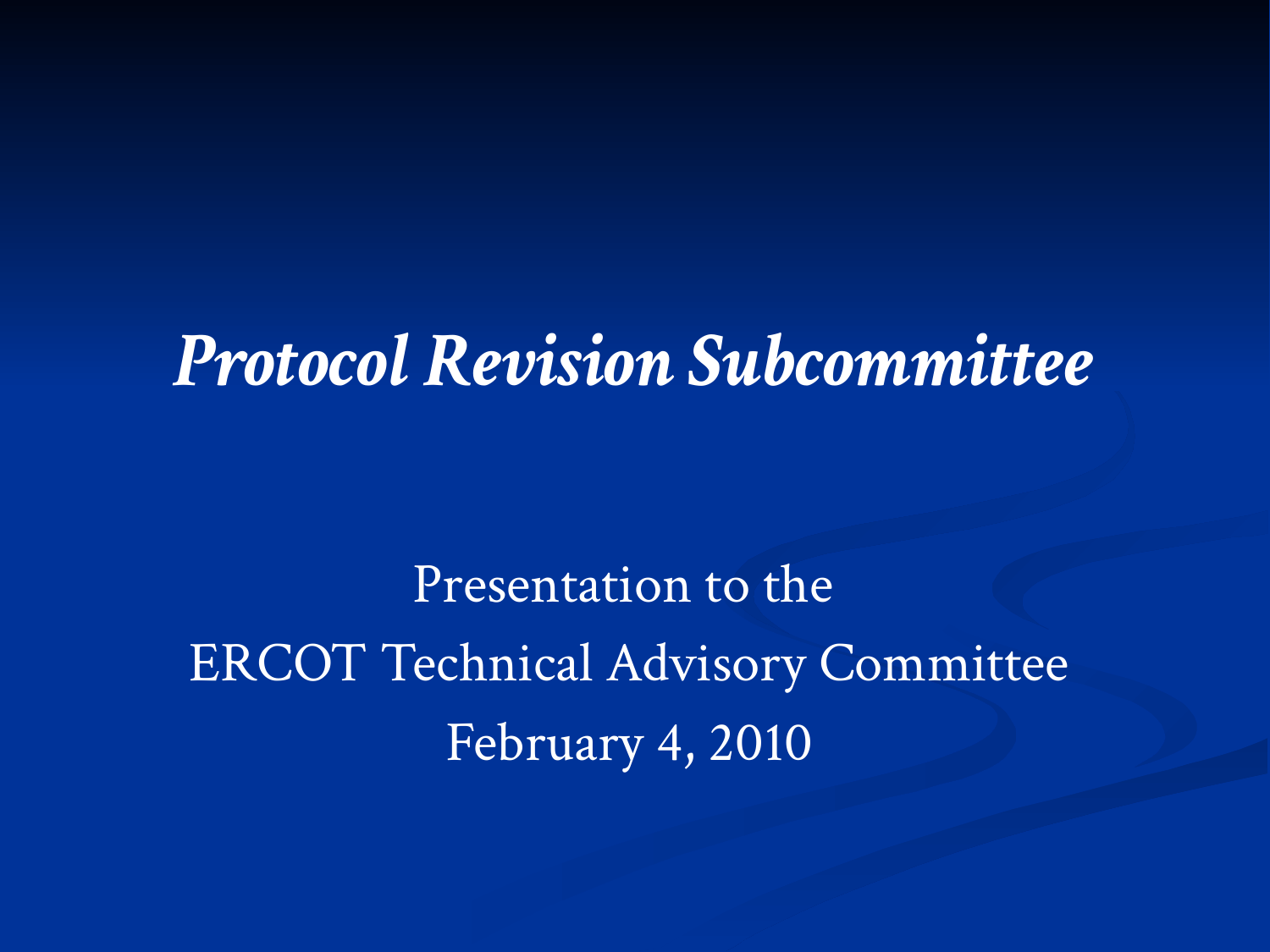

# Protocol Revision Subcommittee
Presentation to the
ERCOT Technical Advisory Committee
February 4, 2010